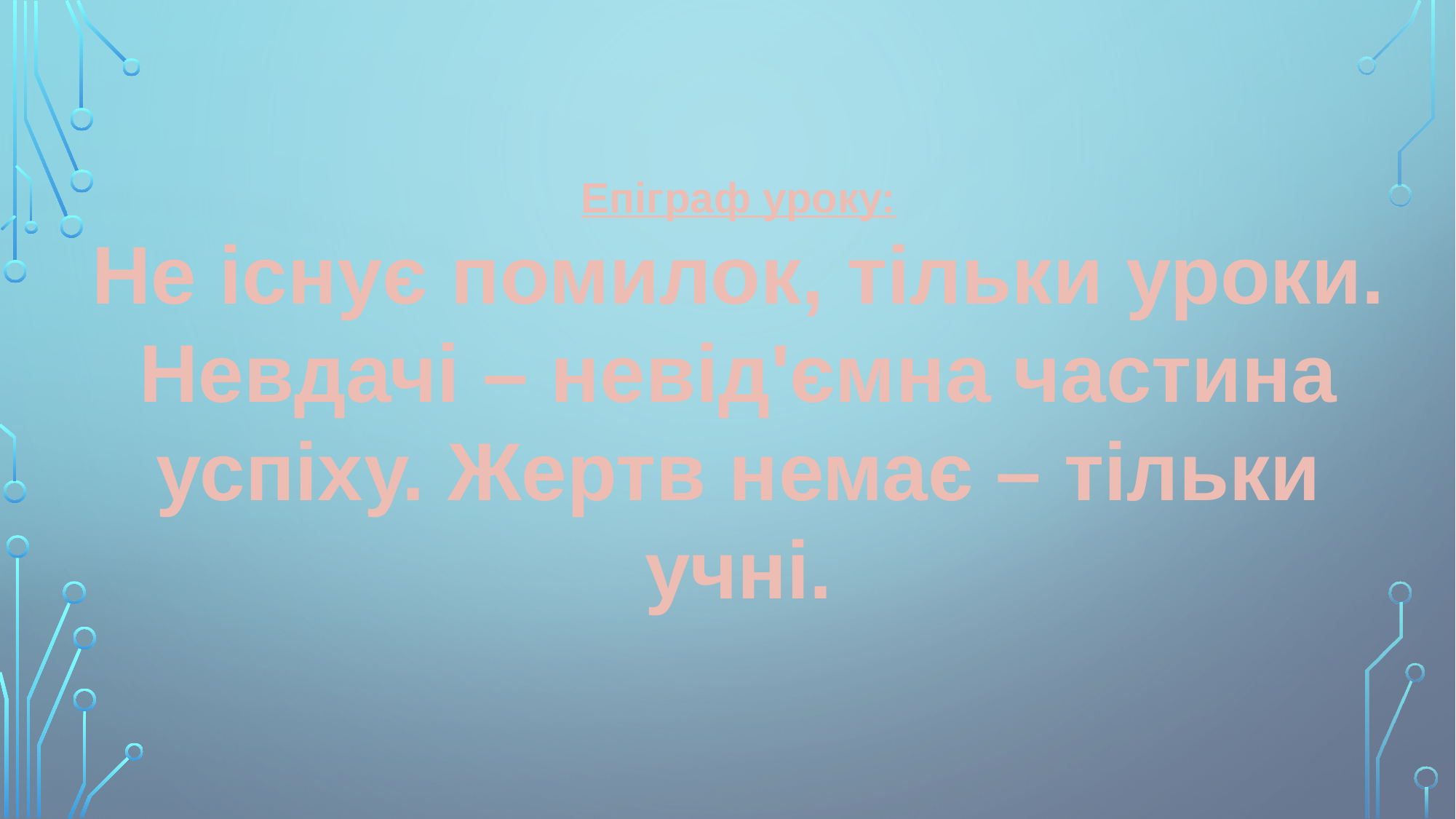

Епіграф уроку:
Не існує помилок, тільки уроки. Невдачі – невід'ємна частина успіху. Жертв немає – тільки учні.